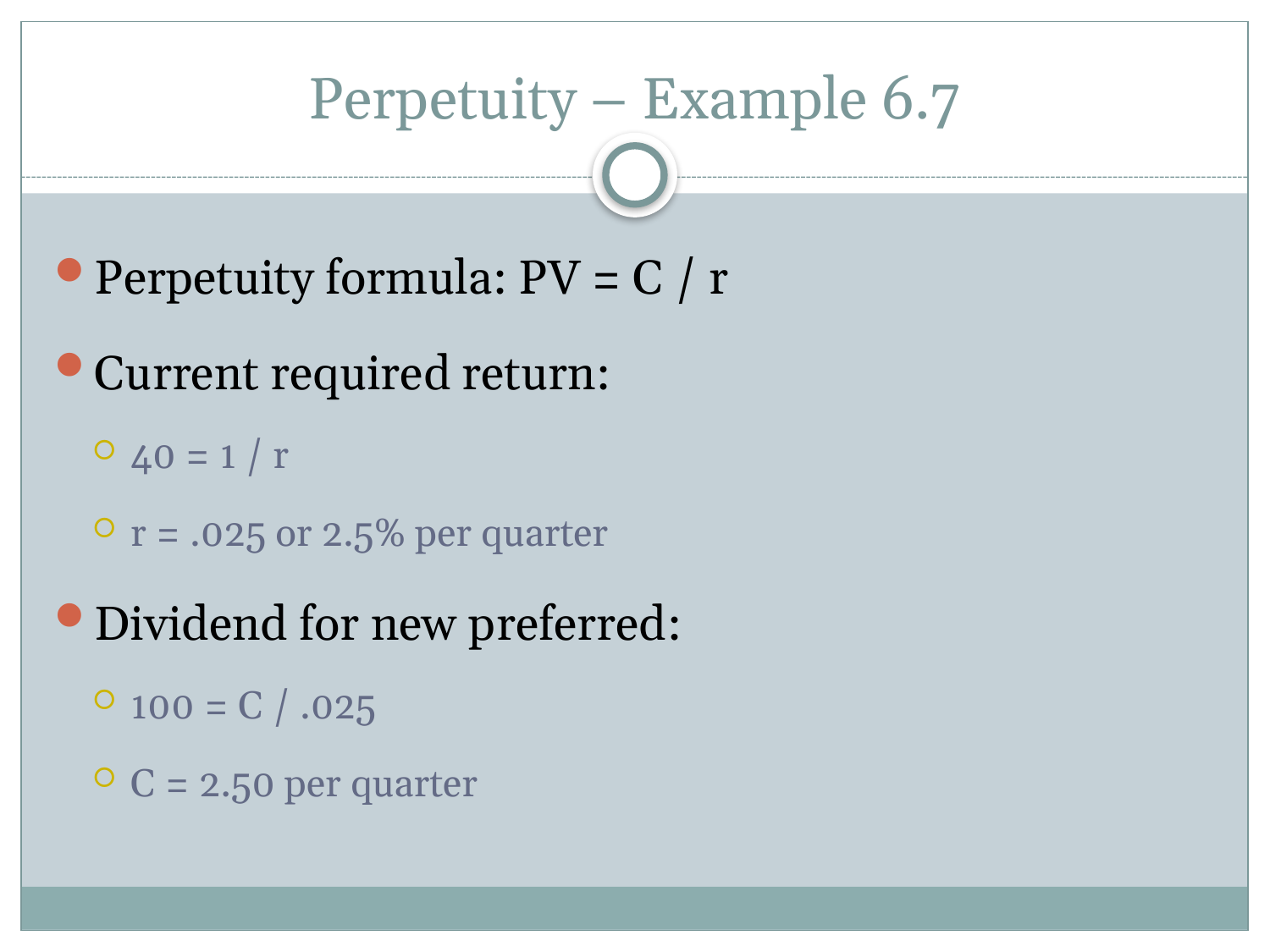

# Perpetuity – Example 6.7
Perpetuity formula: PV = C / r
Current required return:
40 = 1 / r
r = .025 or 2.5% per quarter
Dividend for new preferred:
100 = C / .025
C = 2.50 per quarter